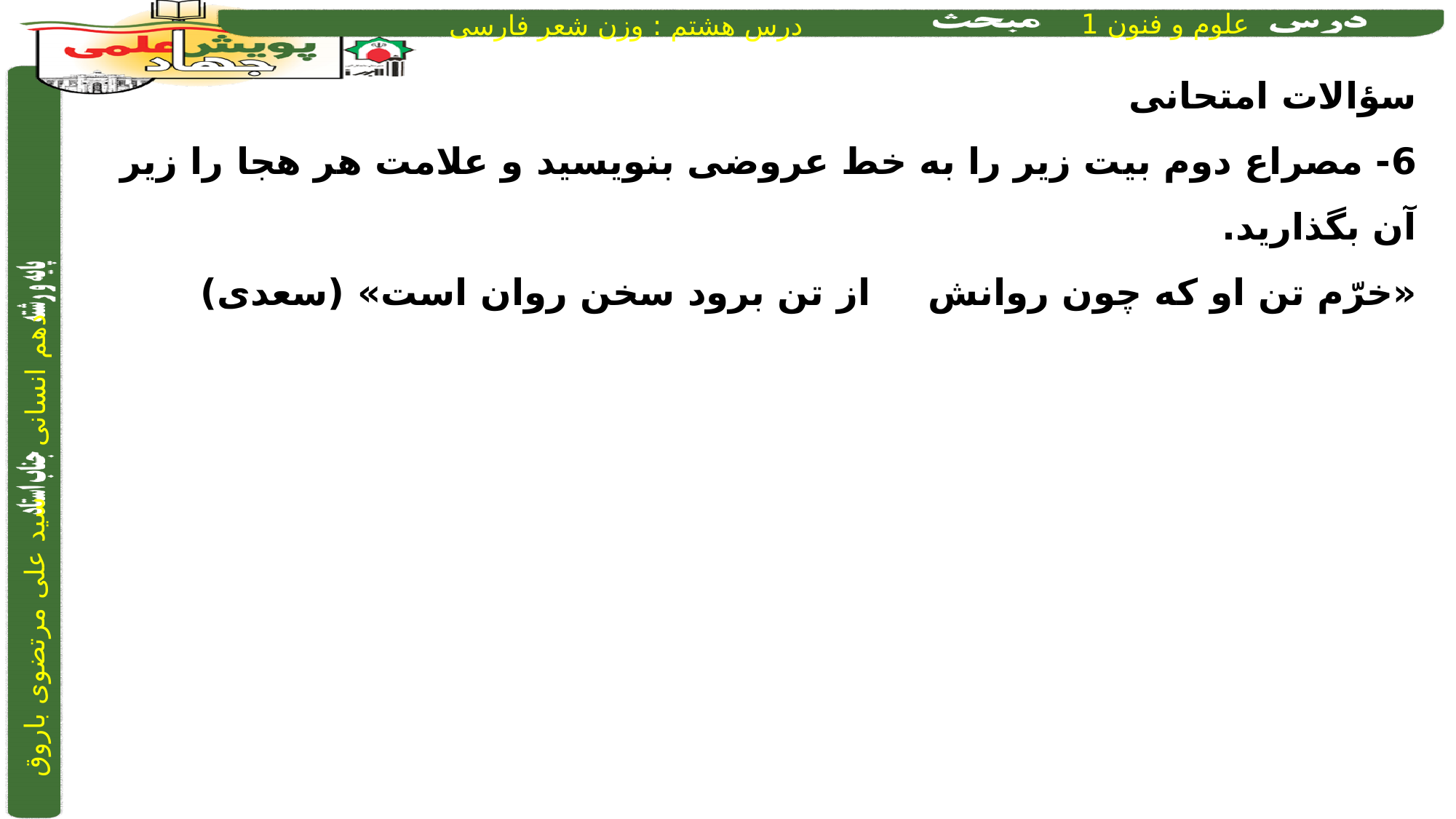

سؤالات امتحانی
6- مصراع دوم بیت زیر را به خط عروضی بنویسید و علامت هر هجا را زیر آن بگذارید.
«خرّم تن او که چون روانش	 	از تن برود سخن روان است» (سعدی)